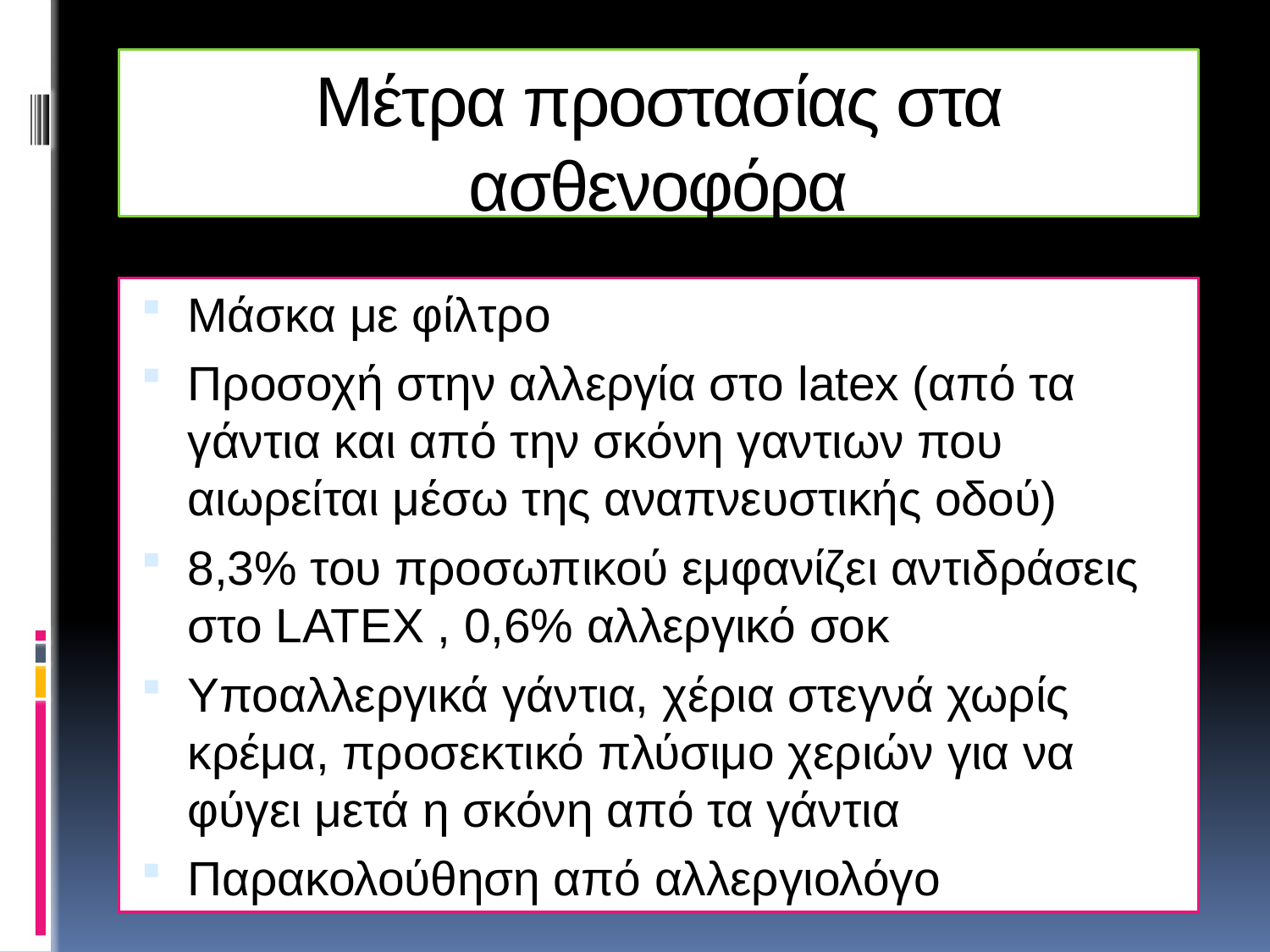

# Μέτρα προστασίας στα ασθενοφόρα
Μάσκα με φίλτρο
Προσοχή στην αλλεργία στο latex (από τα γάντια και από την σκόνη γαντιων που αιωρείται μέσω της αναπνευστικής οδού)
8,3% του προσωπικού εμφανίζει αντιδράσεις στο LATEX , 0,6% αλλεργικό σοκ
Υποαλλεργικά γάντια, χέρια στεγνά χωρίς κρέμα, προσεκτικό πλύσιμο χεριών για να φύγει μετά η σκόνη από τα γάντια
Παρακολούθηση από αλλεργιολόγο